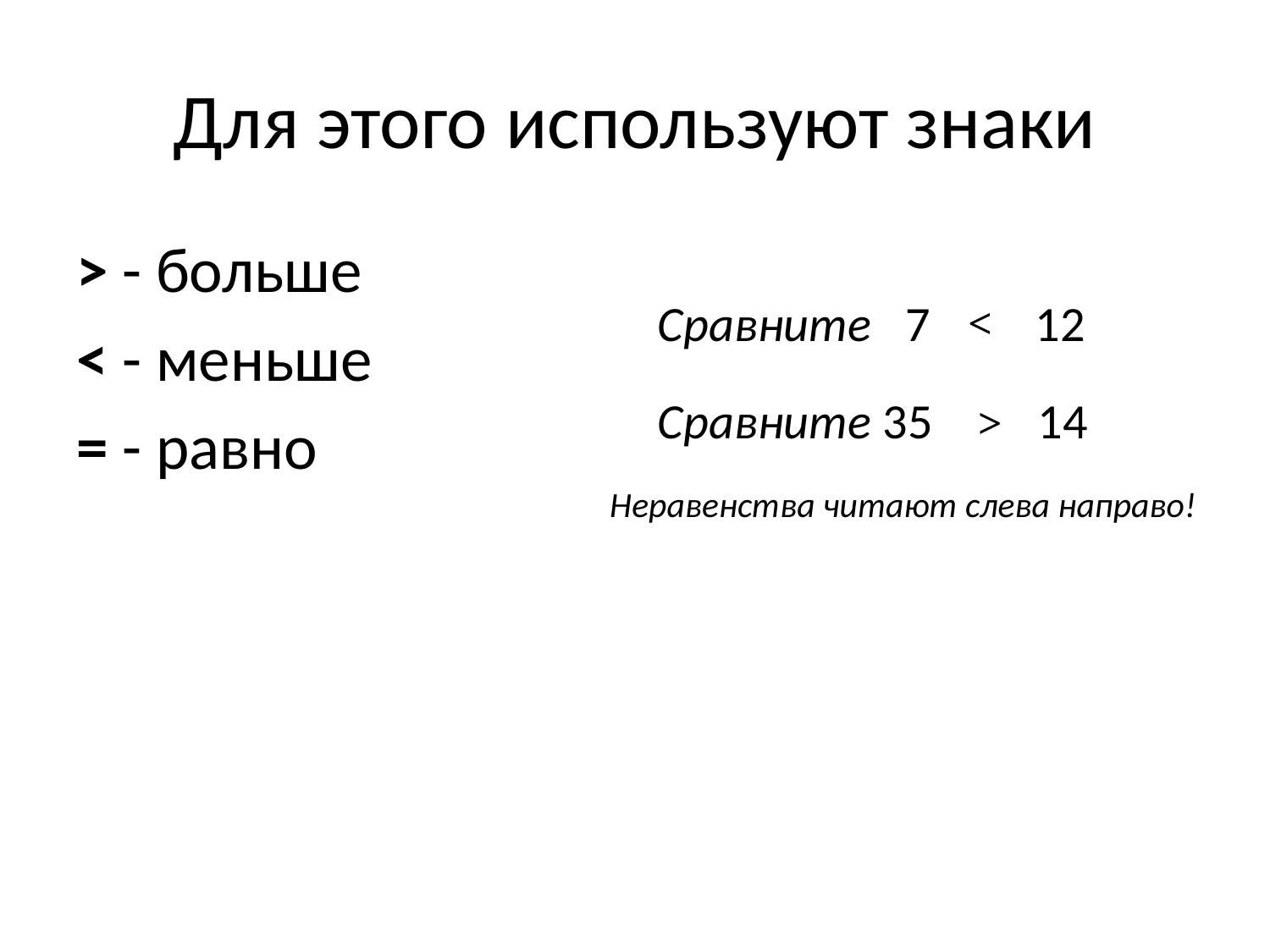

# Для этого используют знаки
> - больше
< - меньше
= - равно
Сравните   7   и    12
<
Сравните 35   и    14
>
Неравенства читают слева направо!